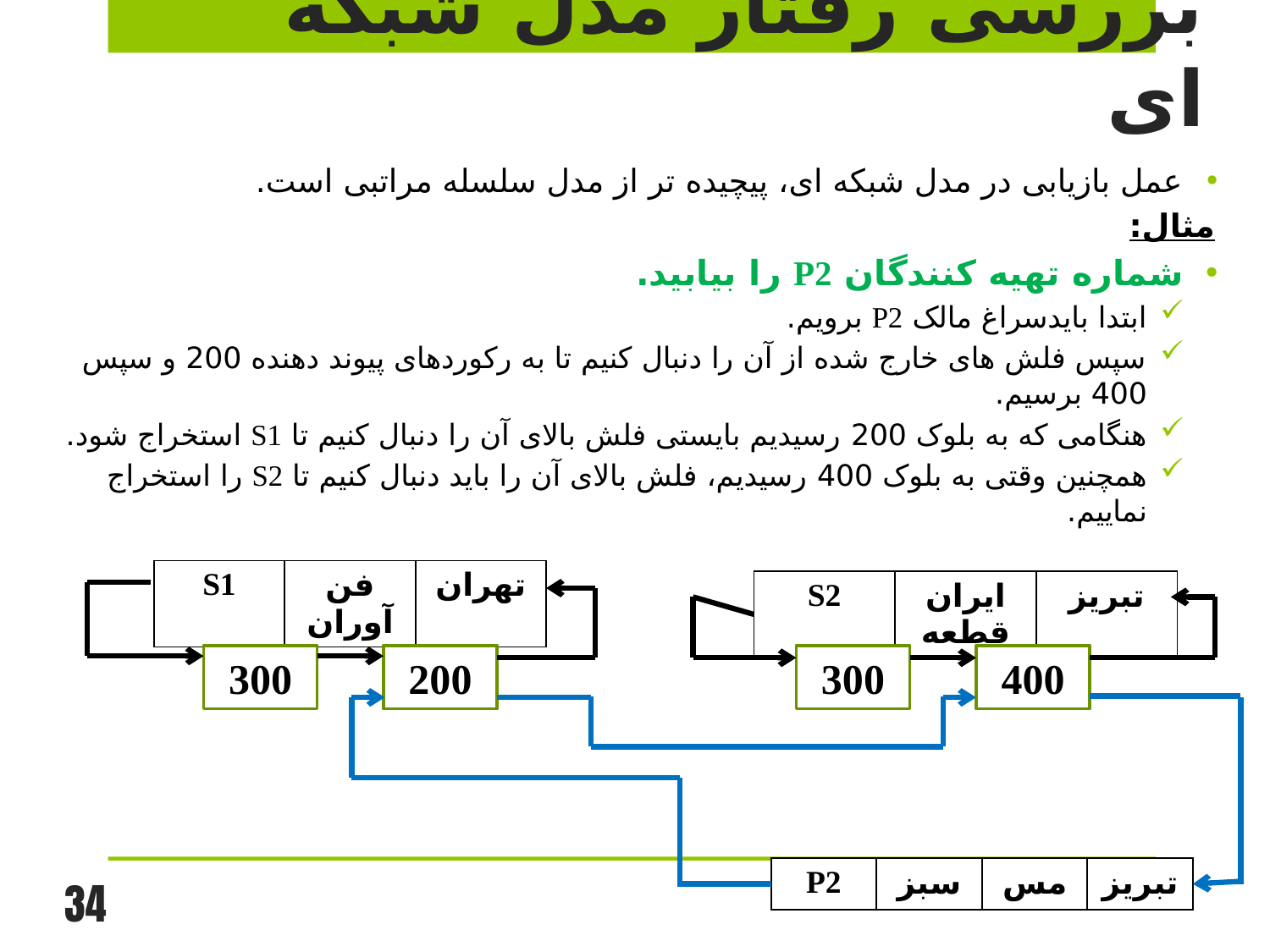

# بررسی رفتار مدل شبکه ای
عمل بازیابی در مدل شبکه ای، پیچیده تر از مدل سلسله مراتبی است.
مثال:
شماره تهیه کنندگان P2 را بیابید.
ابتدا بایدسراغ مالک P2 برویم.
سپس فلش های خارج شده از آن را دنبال کنیم تا به رکوردهای پیوند دهنده 200 و سپس 400 برسیم.
هنگامی که به بلوک 200 رسیدیم بایستی فلش بالای آن را دنبال کنیم تا S1 استخراج شود.
همچنین وقتی به بلوک 400 رسیدیم، فلش بالای آن را باید دنبال کنیم تا S2 را استخراج نماییم.
| S1 | فن آوران | تهران |
| --- | --- | --- |
| S2 | ایران قطعه | تبریز |
| --- | --- | --- |
300
200
300
400
| P2 | سبز | مس | تبریز |
| --- | --- | --- | --- |
34